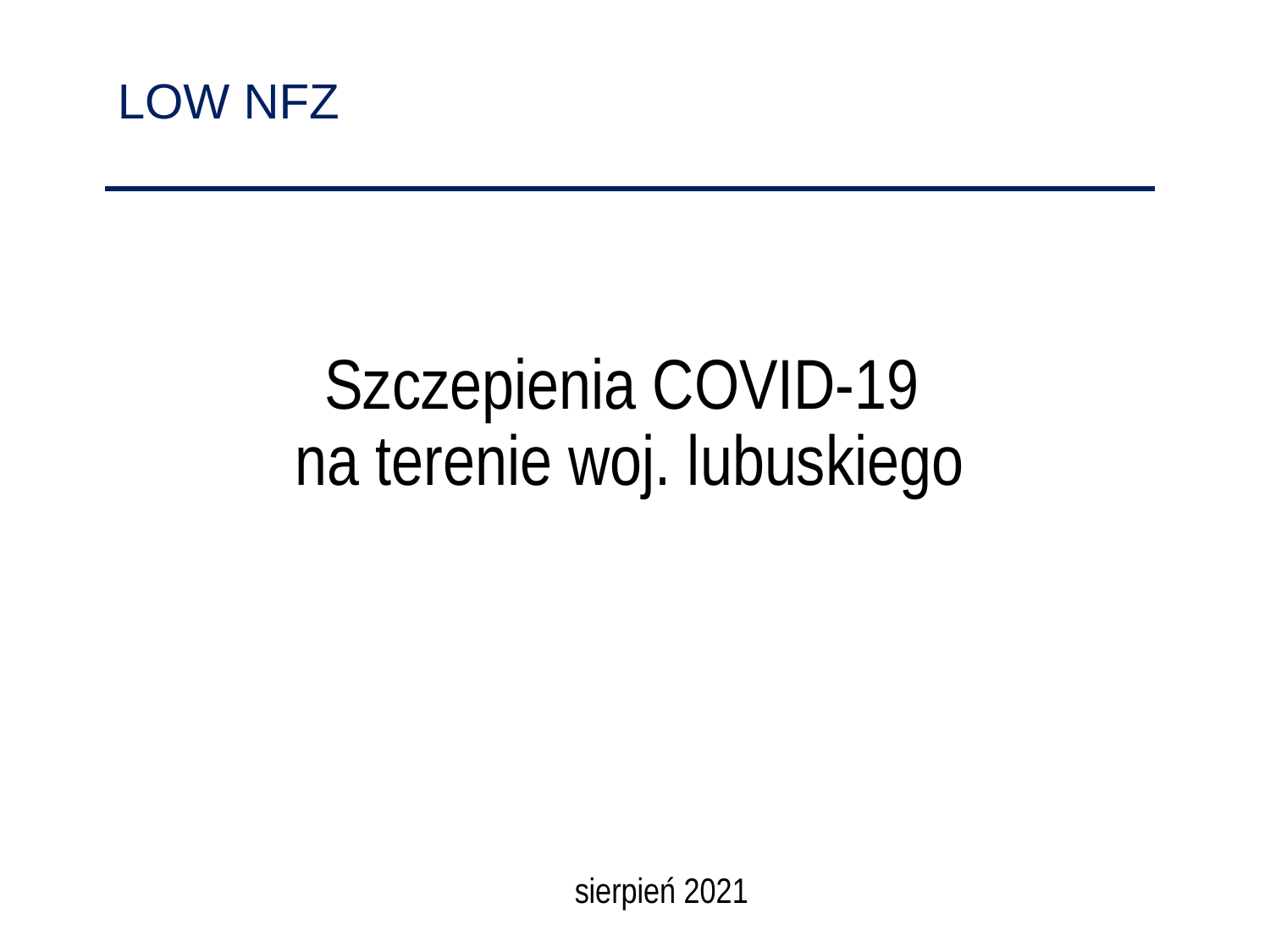

LOW NFZ

# Szczepienia COVID-19 na terenie woj. lubuskiego
  sierpień 2021